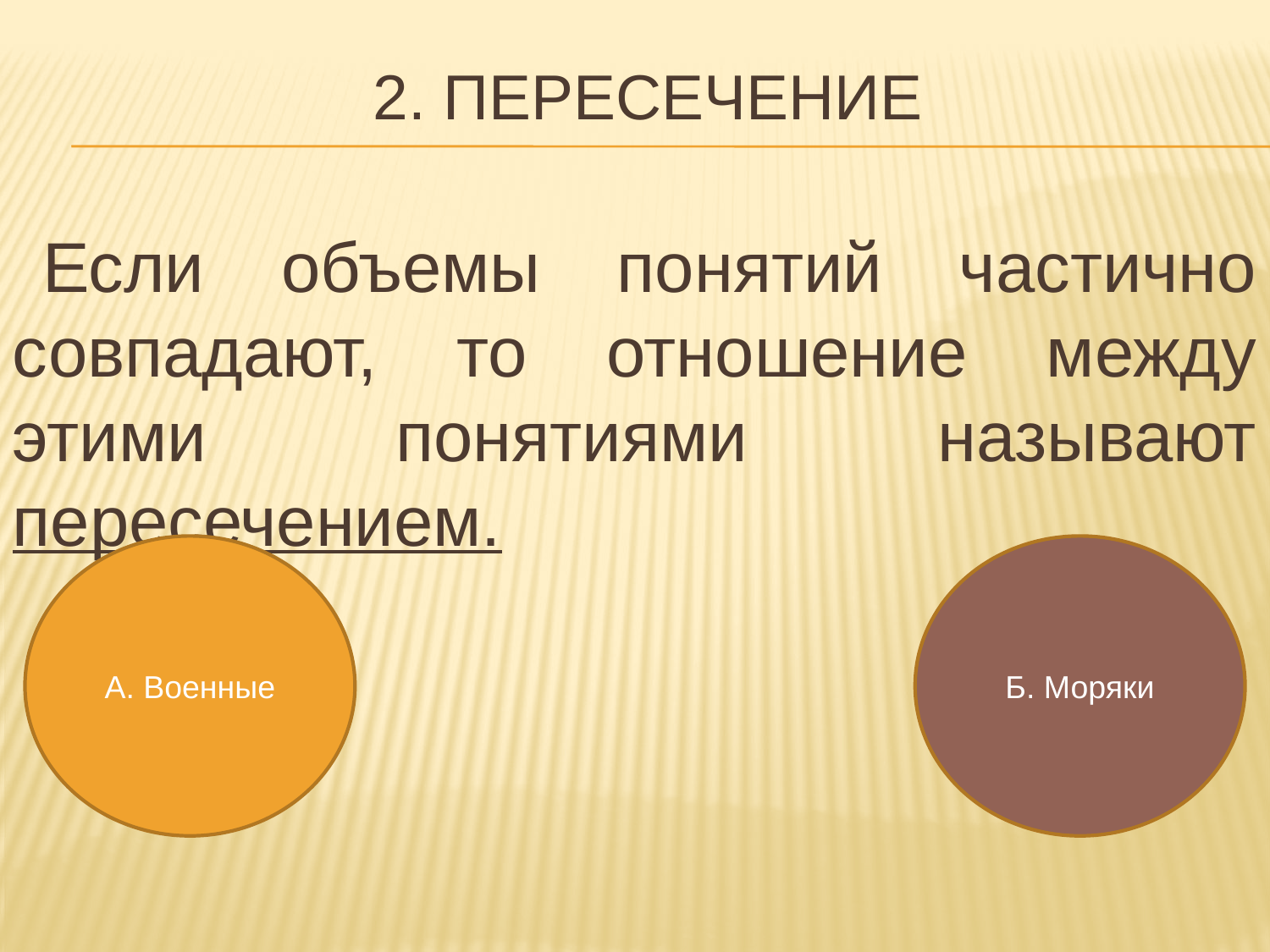

# 2. пересечение
Если объемы понятий частично совпадают, то отношение между этими понятиями называют пересечением.

А. Военные
Б. Моряки